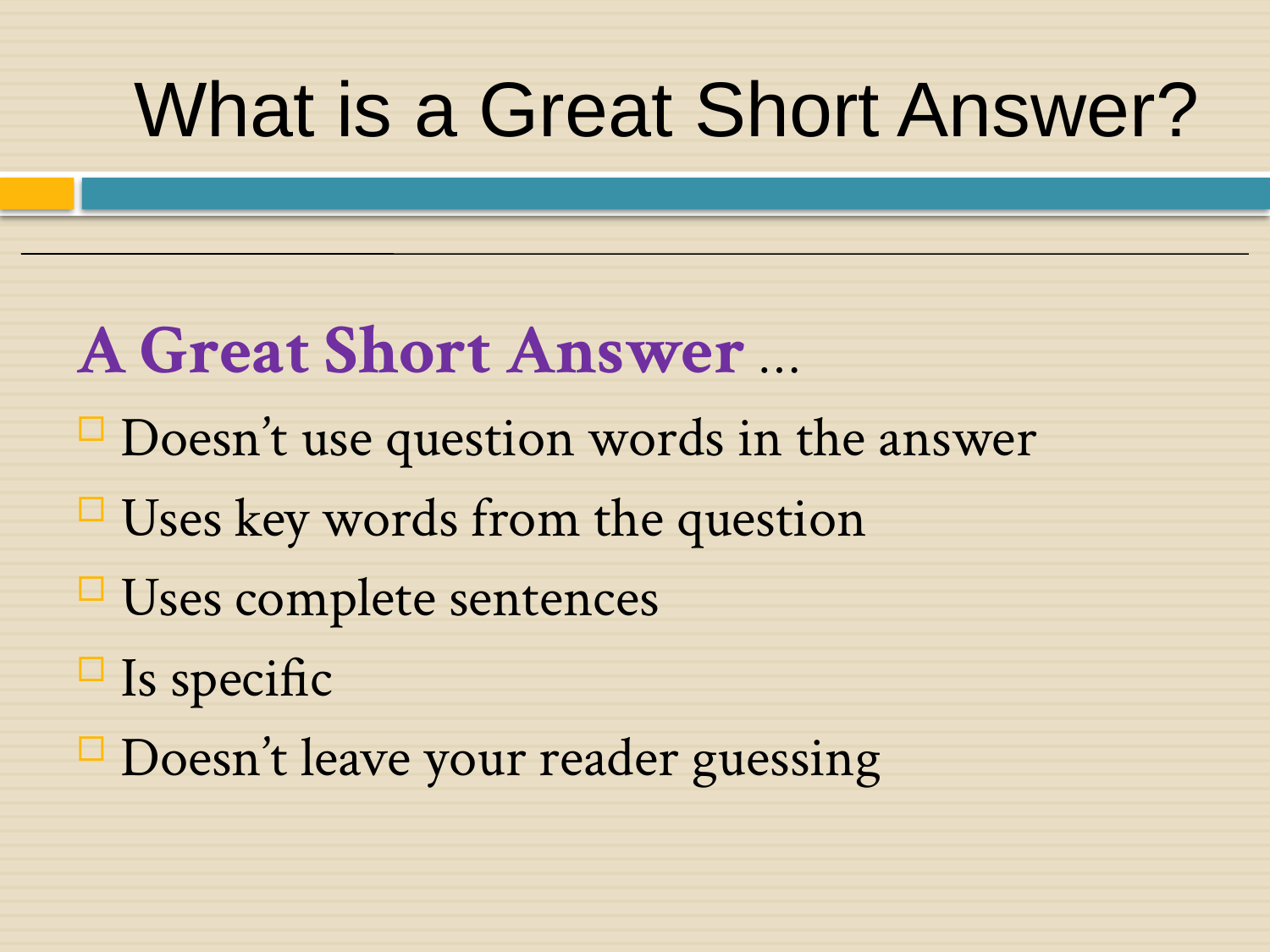

What is a Great Short Answer?

A Great Short Answer …
Doesn’t use question words in the answer
Uses key words from the question
Uses complete sentences
Is specific
Doesn’t leave your reader guessing